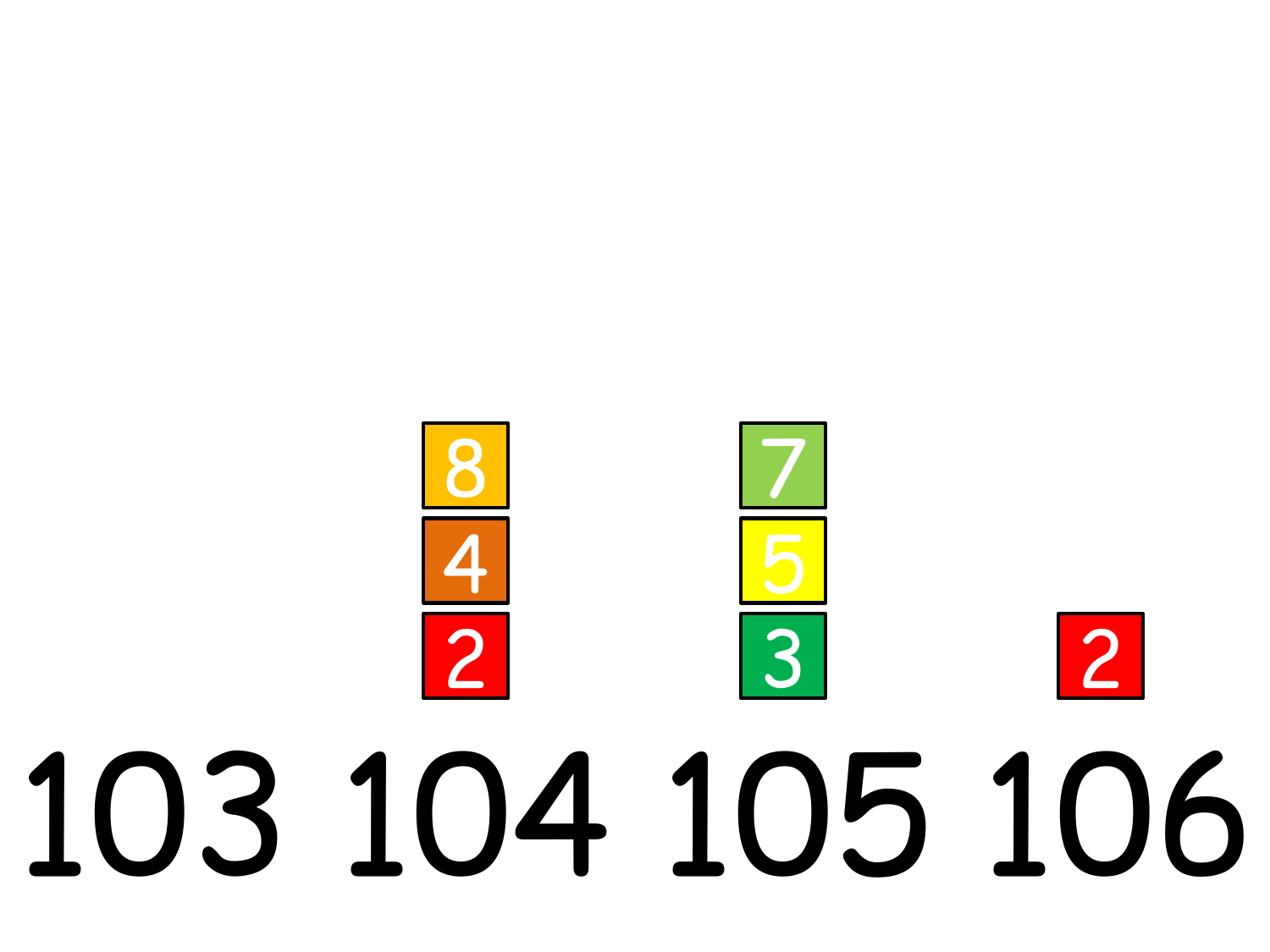

8
4
2
7
5
3
2
 103 104 105 106